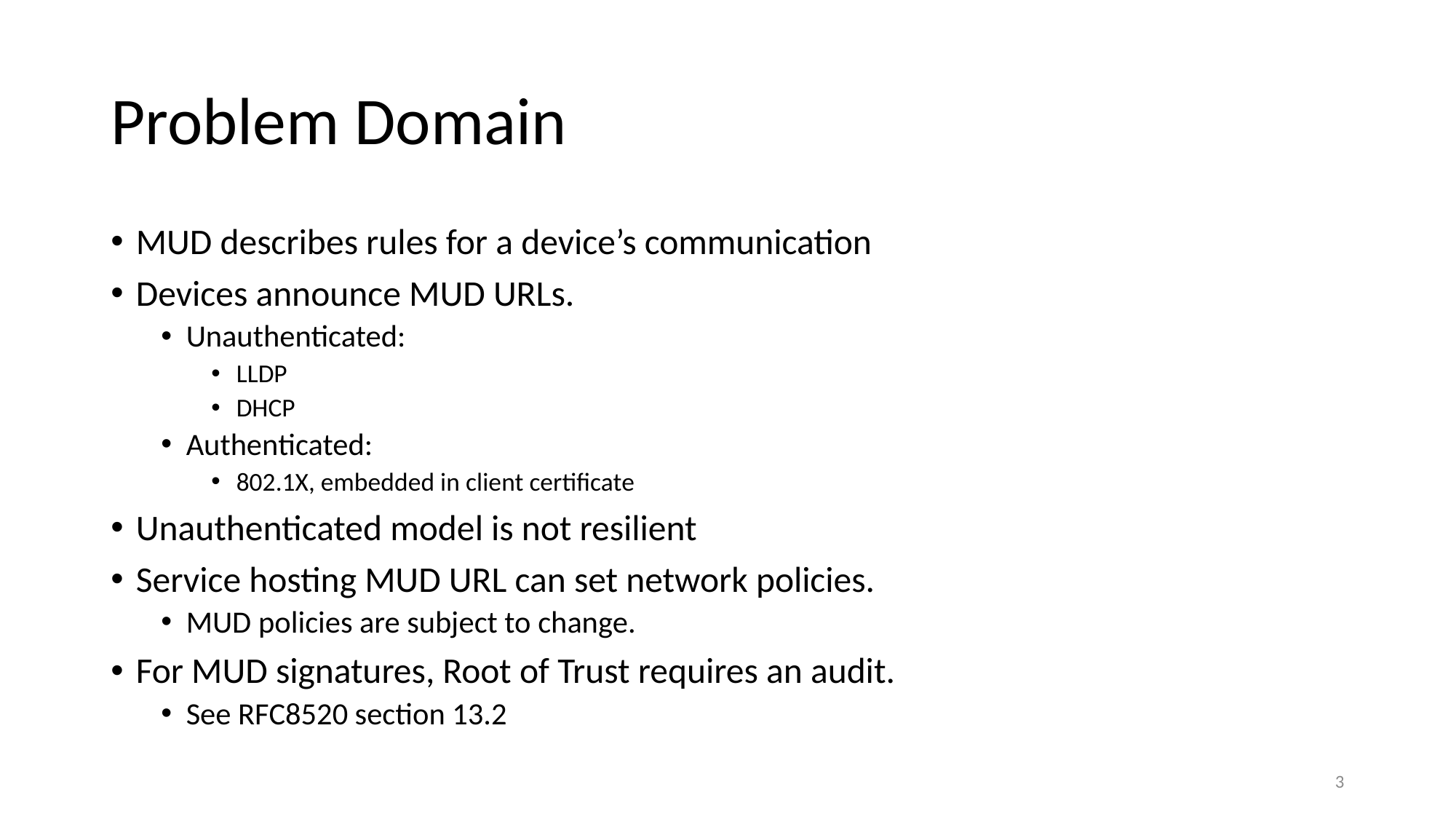

# Problem Domain
MUD describes rules for a device’s communication
Devices announce MUD URLs.
Unauthenticated:
LLDP
DHCP
Authenticated:
802.1X, embedded in client certificate
Unauthenticated model is not resilient
Service hosting MUD URL can set network policies.
MUD policies are subject to change.
For MUD signatures, Root of Trust requires an audit.
See RFC8520 section 13.2

3